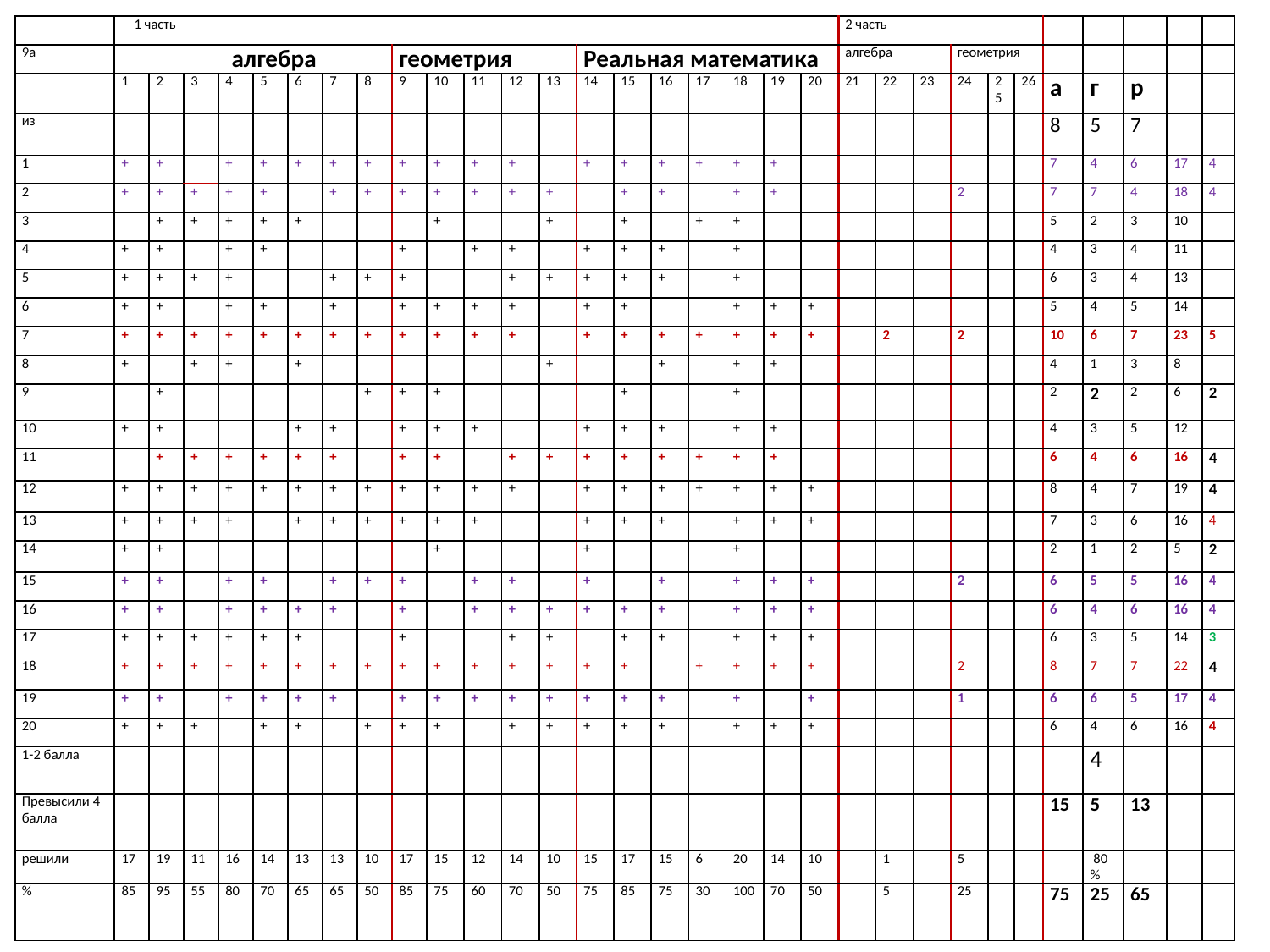

|  | 1 часть |  |  |  |  |  |  |  |  |  |  |  |  |  |  |  |  |  |  |  | 2 часть |  |  |  |  |  |  |  |  |  |  |
| --- | --- | --- | --- | --- | --- | --- | --- | --- | --- | --- | --- | --- | --- | --- | --- | --- | --- | --- | --- | --- | --- | --- | --- | --- | --- | --- | --- | --- | --- | --- | --- |
| 9а | алгебра |  |  |  |  |  |  |  | геометрия |  |  |  |  | Реальная математика |  |  |  |  |  |  | алгебра |  |  | геометрия |  |  |  |  |  |  |  |
|  | 1 | 2 | 3 | 4 | 5 | 6 | 7 | 8 | 9 | 10 | 11 | 12 | 13 | 14 | 15 | 16 | 17 | 18 | 19 | 20 | 21 | 22 | 23 | 24 | 25 | 26 | а | г | р |  |  |
| из |  |  |  |  |  |  |  |  |  |  |  |  |  |  |  |  |  |  |  |  |  |  |  |  |  |  | 8 | 5 | 7 |  |  |
| 1 | + | + |  | + | + | + | + | + | + | + | + | + |  | + | + | + | + | + | + |  |  |  |  |  |  |  | 7 | 4 | 6 | 17 | 4 |
| 2 | + | + | + | + | + |  | + | + | + | + | + | + | + |  | + | + |  | + | + |  |  |  |  | 2 |  |  | 7 | 7 | 4 | 18 | 4 |
| 3 |  | + | + | + | + | + |  |  |  | + |  |  | + |  | + |  | + | + |  |  |  |  |  |  |  |  | 5 | 2 | 3 | 10 |  |
| 4 | + | + |  | + | + |  |  |  | + |  | + | + |  | + | + | + |  | + |  |  |  |  |  |  |  |  | 4 | 3 | 4 | 11 |  |
| 5 | + | + | + | + |  |  | + | + | + |  |  | + | + | + | + | + |  | + |  |  |  |  |  |  |  |  | 6 | 3 | 4 | 13 |  |
| 6 | + | + |  | + | + |  | + |  | + | + | + | + |  | + | + |  |  | + | + | + |  |  |  |  |  |  | 5 | 4 | 5 | 14 |  |
| 7 | + | + | + | + | + | + | + | + | + | + | + | + |  | + | + | + | + | + | + | + |  | 2 |  | 2 |  |  | 10 | 6 | 7 | 23 | 5 |
| 8 | + |  | + | + |  | + |  |  |  |  |  |  | + |  |  | + |  | + | + |  |  |  |  |  |  |  | 4 | 1 | 3 | 8 |  |
| 9 |  | + |  |  |  |  |  | + | + | + |  |  |  |  | + |  |  | + |  |  |  |  |  |  |  |  | 2 | 2 | 2 | 6 | 2 |
| 10 | + | + |  |  |  | + | + |  | + | + | + |  |  | + | + | + |  | + | + |  |  |  |  |  |  |  | 4 | 3 | 5 | 12 |  |
| 11 |  | + | + | + | + | + | + |  | + | + |  | + | + | + | + | + | + | + | + |  |  |  |  |  |  |  | 6 | 4 | 6 | 16 | 4 |
| 12 | + | + | + | + | + | + | + | + | + | + | + | + |  | + | + | + | + | + | + | + |  |  |  |  |  |  | 8 | 4 | 7 | 19 | 4 |
| 13 | + | + | + | + |  | + | + | + | + | + | + |  |  | + | + | + |  | + | + | + |  |  |  |  |  |  | 7 | 3 | 6 | 16 | 4 |
| 14 | + | + |  |  |  |  |  |  |  | + |  |  |  | + |  |  |  | + |  |  |  |  |  |  |  |  | 2 | 1 | 2 | 5 | 2 |
| 15 | + | + |  | + | + |  | + | + | + |  | + | + |  | + |  | + |  | + | + | + |  |  |  | 2 |  |  | 6 | 5 | 5 | 16 | 4 |
| 16 | + | + |  | + | + | + | + |  | + |  | + | + | + | + | + | + |  | + | + | + |  |  |  |  |  |  | 6 | 4 | 6 | 16 | 4 |
| 17 | + | + | + | + | + | + |  |  | + |  |  | + | + |  | + | + |  | + | + | + |  |  |  |  |  |  | 6 | 3 | 5 | 14 | 3 |
| 18 | + | + | + | + | + | + | + | + | + | + | + | + | + | + | + |  | + | + | + | + |  |  |  | 2 |  |  | 8 | 7 | 7 | 22 | 4 |
| 19 | + | + |  | + | + | + | + |  | + | + | + | + | + | + | + | + |  | + |  | + |  |  |  | 1 |  |  | 6 | 6 | 5 | 17 | 4 |
| 20 | + | + | + |  | + | + |  | + | + | + |  | + | + | + | + | + |  | + | + | + |  |  |  |  |  |  | 6 | 4 | 6 | 16 | 4 |
| 1-2 балла |  |  |  |  |  |  |  |  |  |  |  |  |  |  |  |  |  |  |  |  |  |  |  |  |  |  |  | 4 |  |  |  |
| Превысили 4 балла |  |  |  |  |  |  |  |  |  |  |  |  |  |  |  |  |  |  |  |  |  |  |  |  |  |  | 15 | 5 | 13 |  |  |
| решили | 17 | 19 | 11 | 16 | 14 | 13 | 13 | 10 | 17 | 15 | 12 | 14 | 10 | 15 | 17 | 15 | 6 | 20 | 14 | 10 |  | 1 |  | 5 |  |  |  | 80% |  |  |  |
| % | 85 | 95 | 55 | 80 | 70 | 65 | 65 | 50 | 85 | 75 | 60 | 70 | 50 | 75 | 85 | 75 | 30 | 100 | 70 | 50 |  | 5 |  | 25 |  |  | 75 | 25 | 65 |  |  |